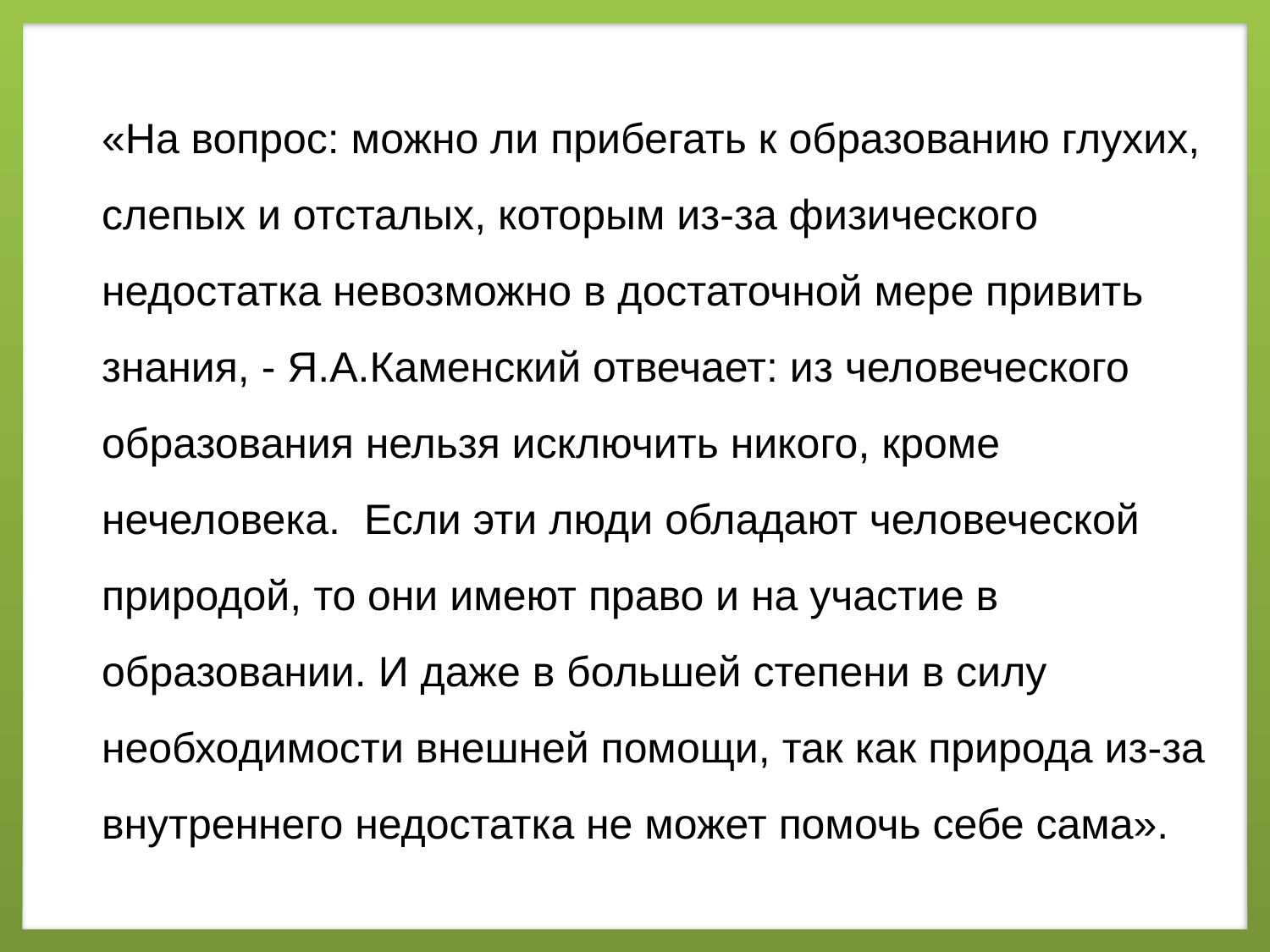

«На вопрос: можно ли прибегать к образованию глухих, слепых и отсталых, которым из-за физического недостатка невозможно в достаточной мере привить знания, - Я.А.Каменский отвечает: из человеческого образования нельзя исключить никого, кроме нечеловека.  Если эти люди обладают человеческой природой, то они имеют право и на участие в образовании. И даже в большей степени в силу необходимости внешней помощи, так как природа из-за внутреннего недостатка не может помочь себе сама».